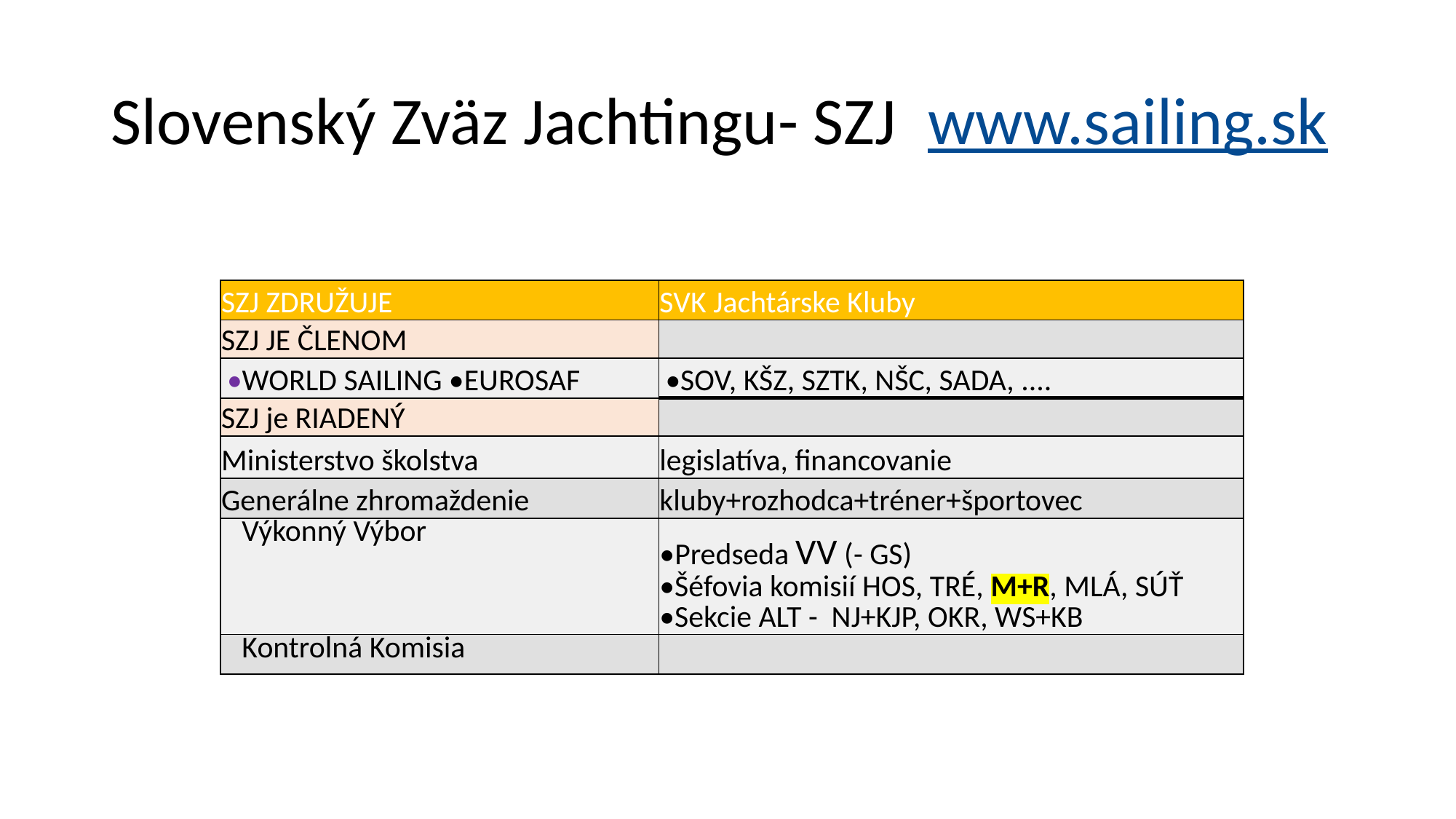

# Slovenský Zväz Jachtingu- SZJ  www.sailing.sk
| SZJ ZDRUŽUJE | SVK Jachtárske Kluby |
| --- | --- |
| SZJ JE ČLENOM |  |
| WORLD SAILING •EUROSAF | •SOV, KŠZ, SZTK, NŠC, SADA, .... |
| SZJ je RIADENÝ |  |
| Ministerstvo školstva | legislatíva, financovanie |
| Generálne zhromaždenie | kluby+rozhodca+tréner+športovec |
| Výkonný Výbor | •Predseda VV (- GS) •Šéfovia komisií HOS, TRÉ, M+R, MLÁ, SÚŤ •Sekcie ALT - NJ+KJP, OKR, WS+KB |
| Kontrolná Komisia |  |